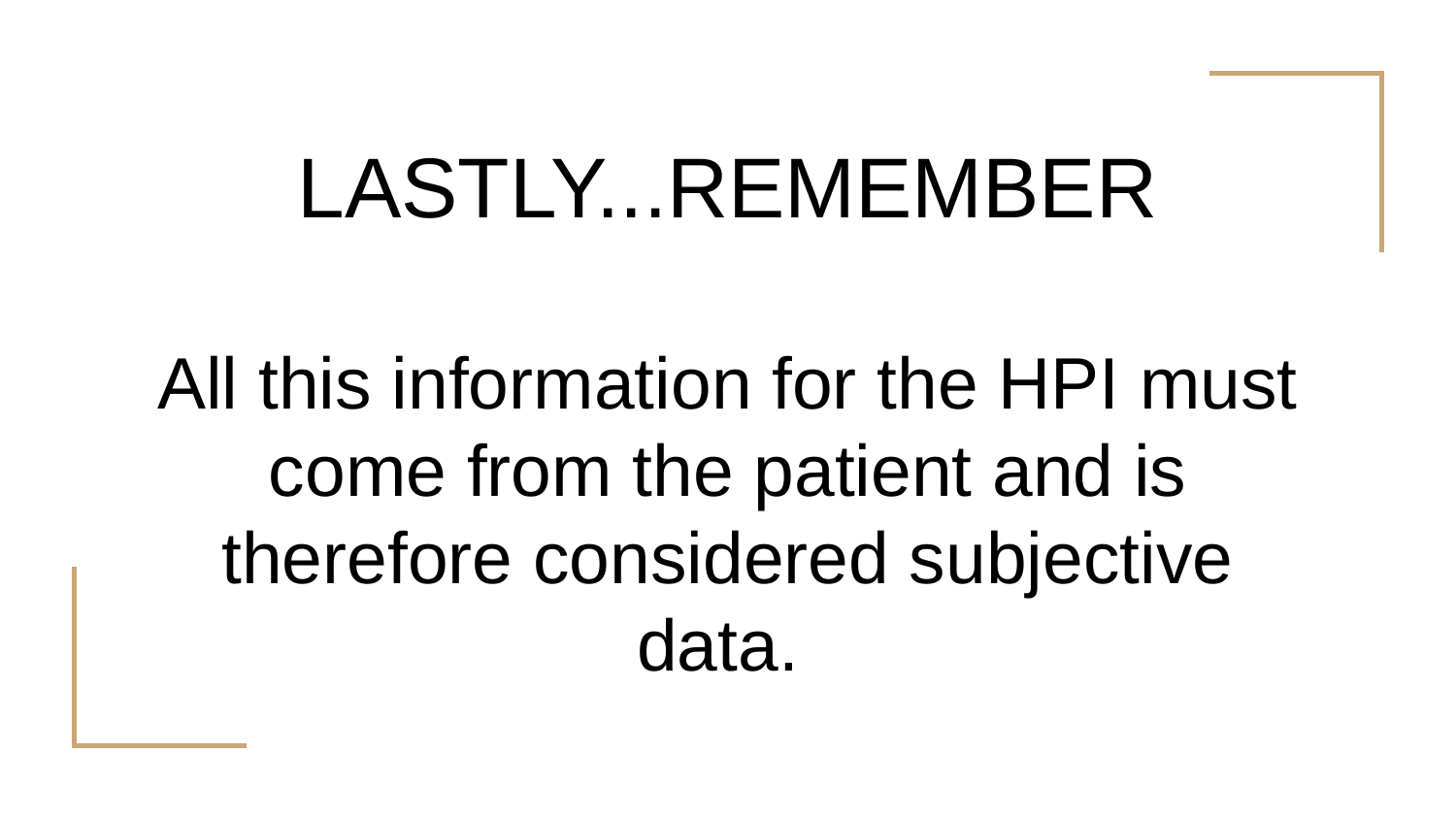

# LASTLY...REMEMBER

All this information for the HPI must come from the patient and is therefore considered subjective data.